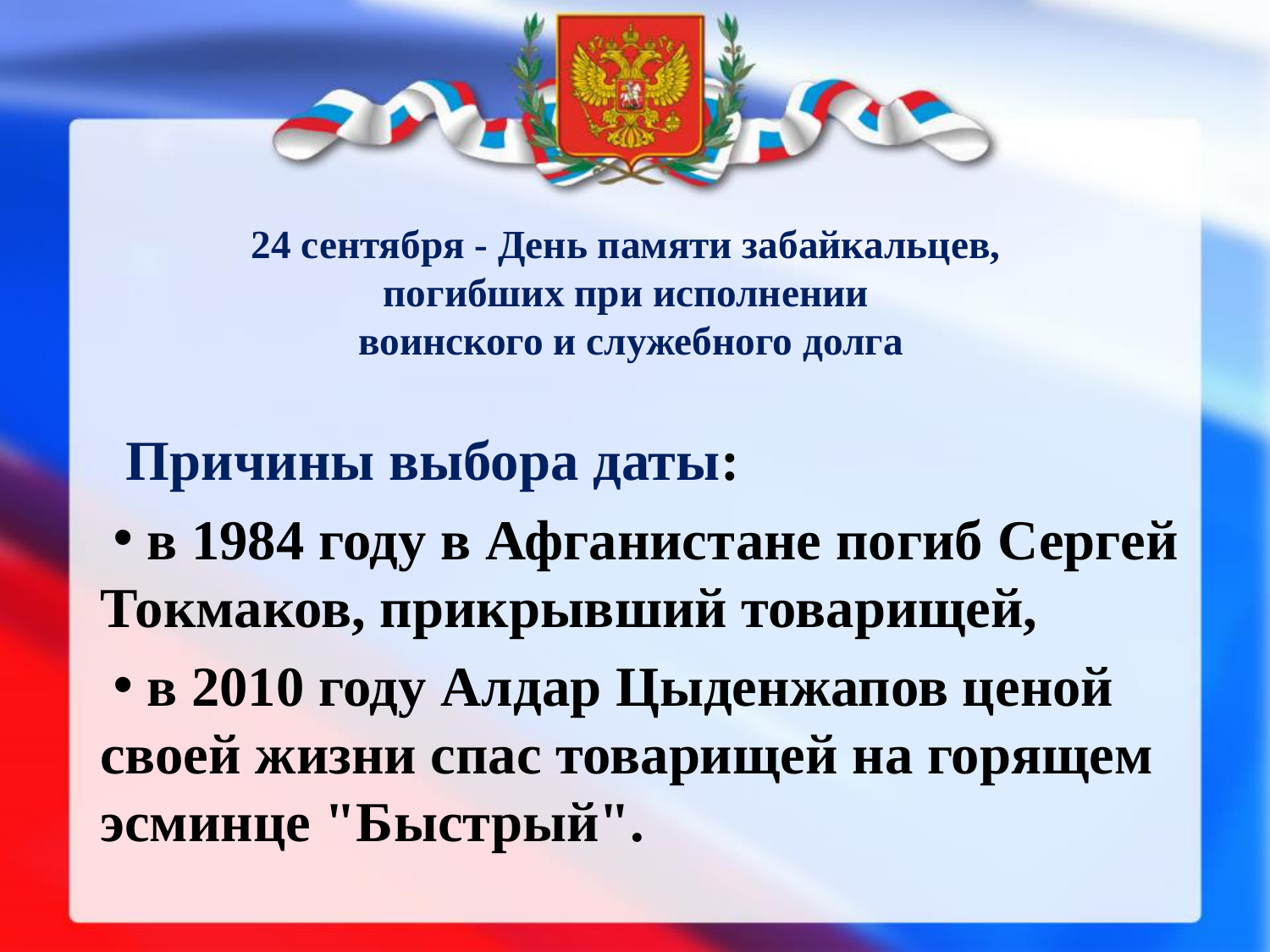

# 24 сентября - День памяти забайкальцев, погибших при исполнении воинского и служебного долга

Причины выбора даты:
 в 1984 году в Афганистане погиб Сергей Токмаков, прикрывший товарищей,
 в 2010 году Алдар Цыденжапов ценой своей жизни спас товарищей на горящем эсминце "Быстрый".